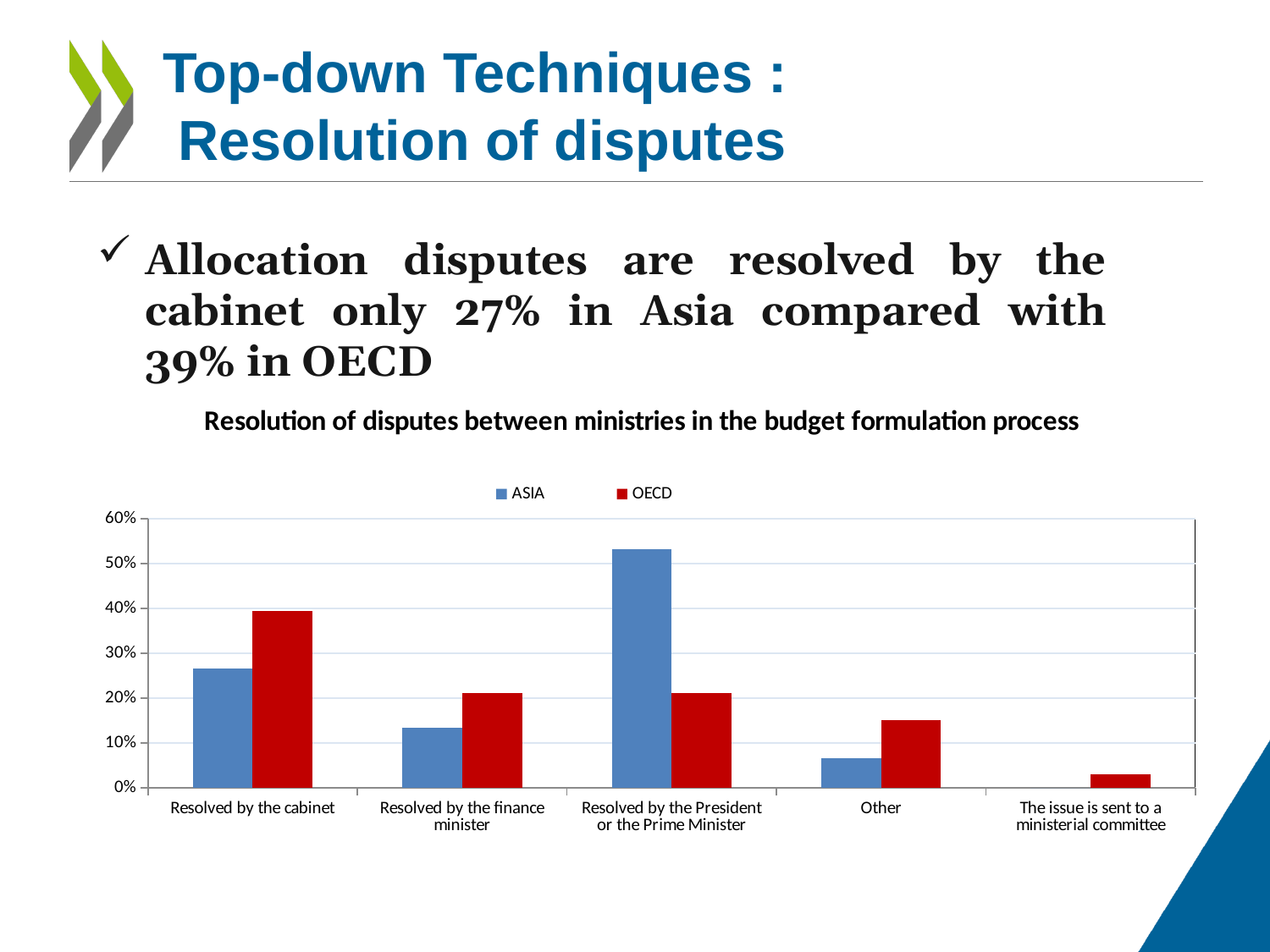

# Top-down Techniques : Resolution of disputes
Allocation disputes are resolved by the cabinet only 27% in Asia compared with 39% in OECD

### Chart: Resolution of disputes between ministries in the budget formulation process

| Category | ASIA | OECD |
|---|---|---|
| Resolved by the cabinet | 0.26666666666666666 | 0.3939393939393939 |
| Resolved by the finance minister | 0.13333333333333333 | 0.21212121212121213 |
| Resolved by the President or the Prime Minister | 0.5333333333333333 | 0.21212121212121213 |
| Other | 0.06666666666666667 | 0.15151515151515152 |
| The issue is sent to a ministerial committee | 0.0 | 0.030303030303030304 |